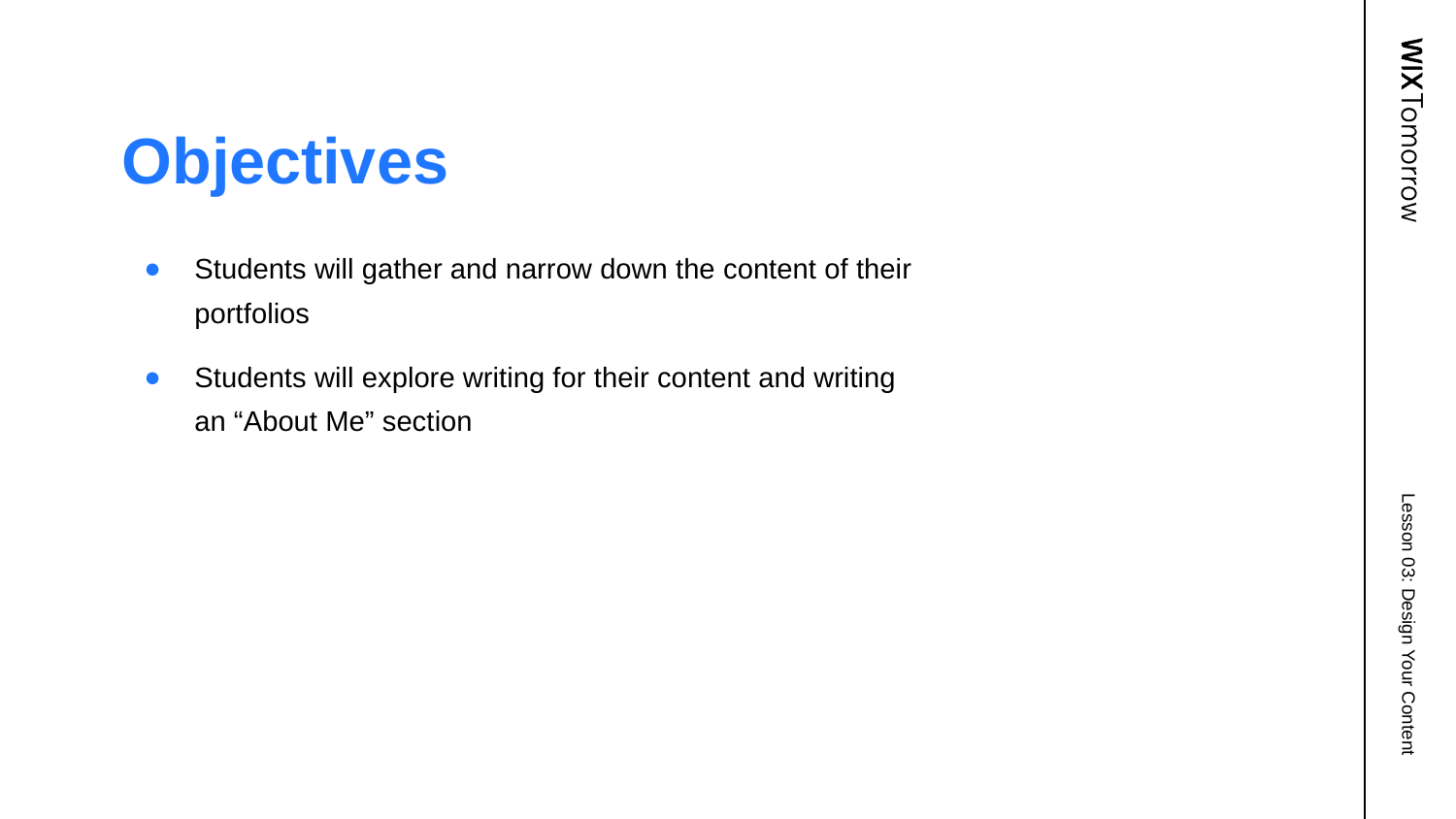

# Objectives
Students will gather and narrow down the content of their portfolios
Students will explore writing for their content and writing an “About Me” section